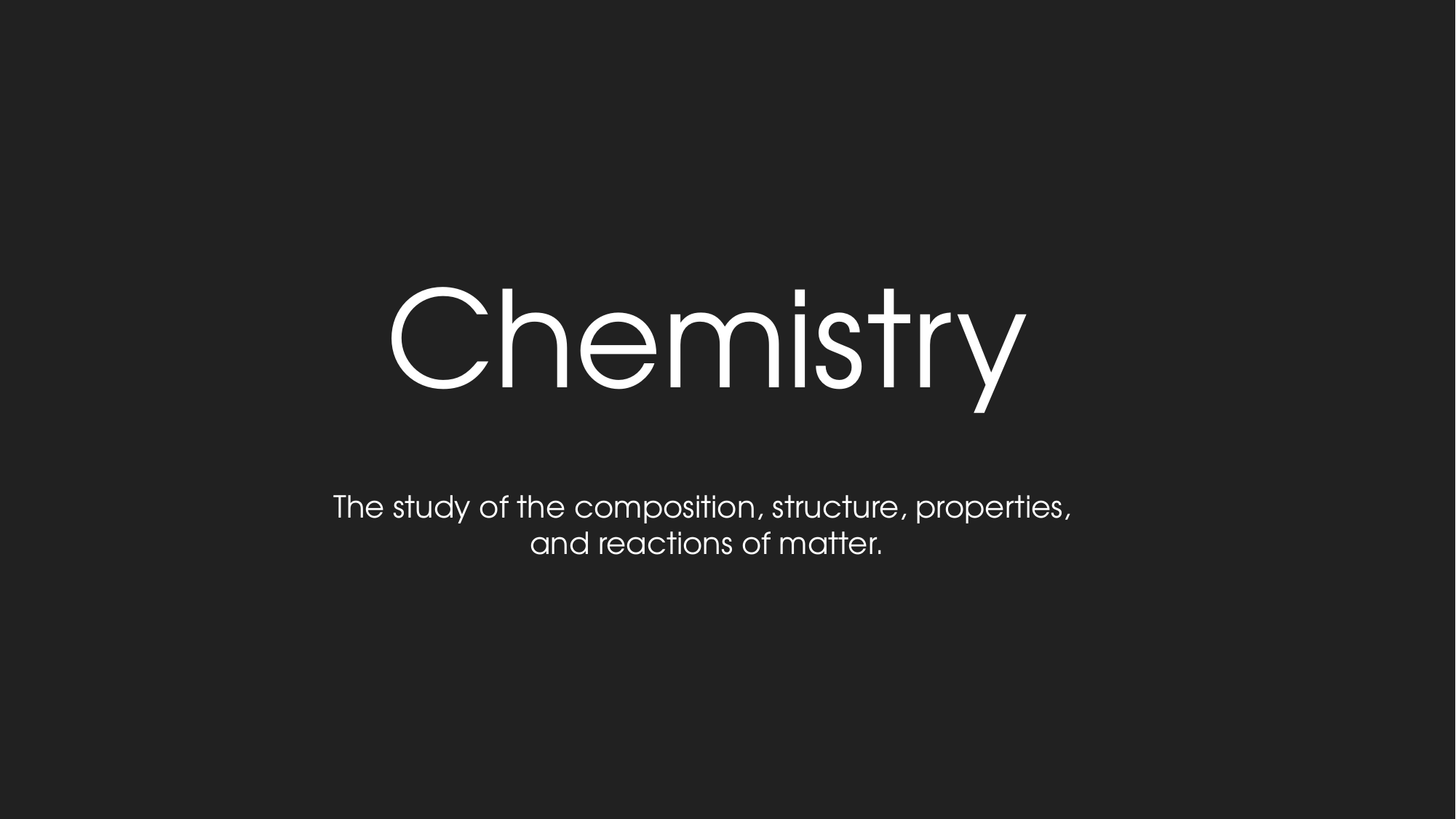

Chemistry

The study of the composition, structure, properties,
and reactions of matter.